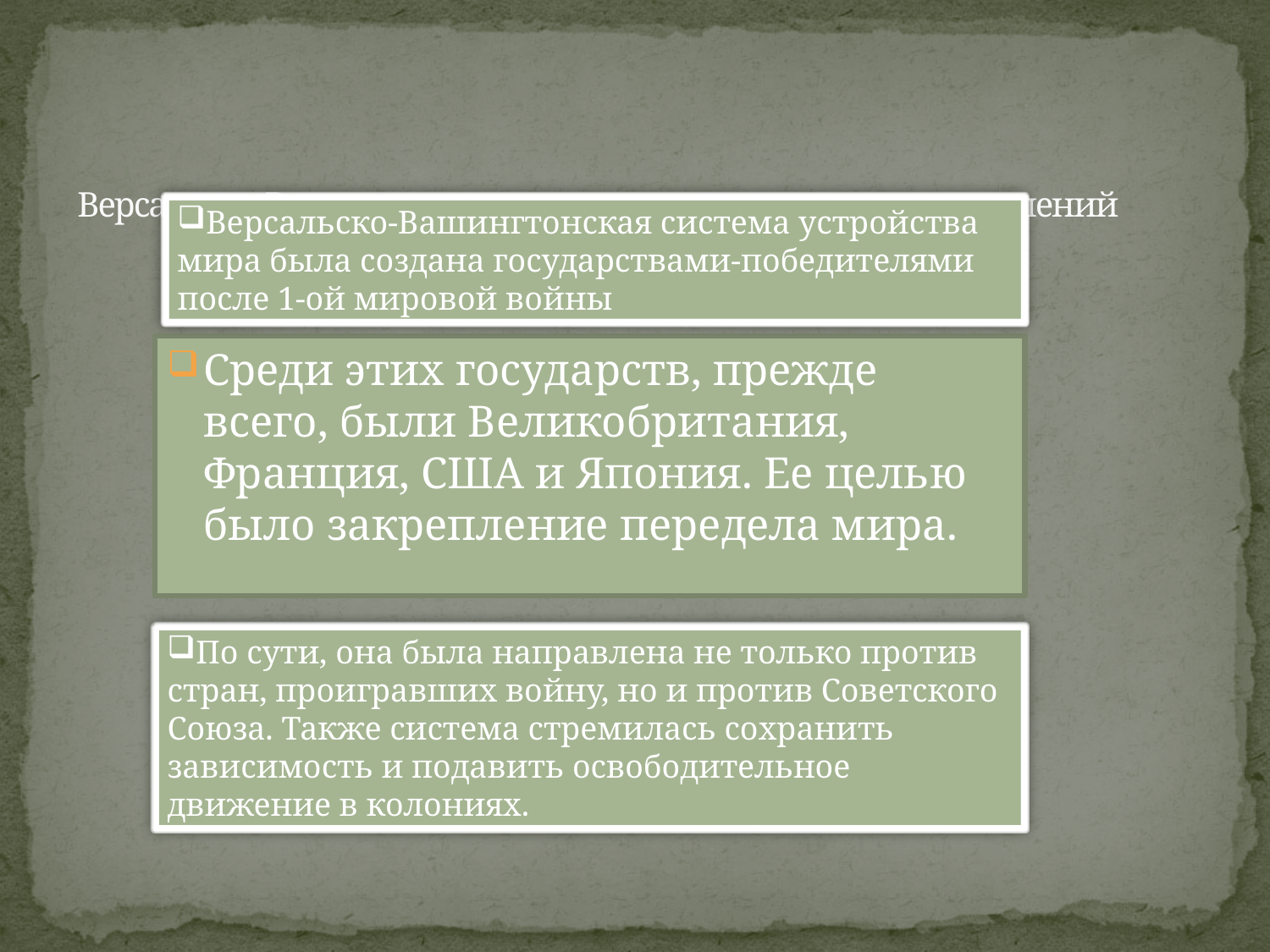

# Версальско-Вашингтонская система международных отношений
Версальско-Вашингтонская система устройства мира была создана государствами-победителями после 1-ой мировой войны
Среди этих государств, прежде всего, были Великобритания, Франция, США и Япония. Ее целью было закрепление передела мира.
По сути, она была направлена не только против стран, проигравших войну, но и против Советского Союза. Также система стремилась сохранить зависимость и подавить освободительное движение в колониях.